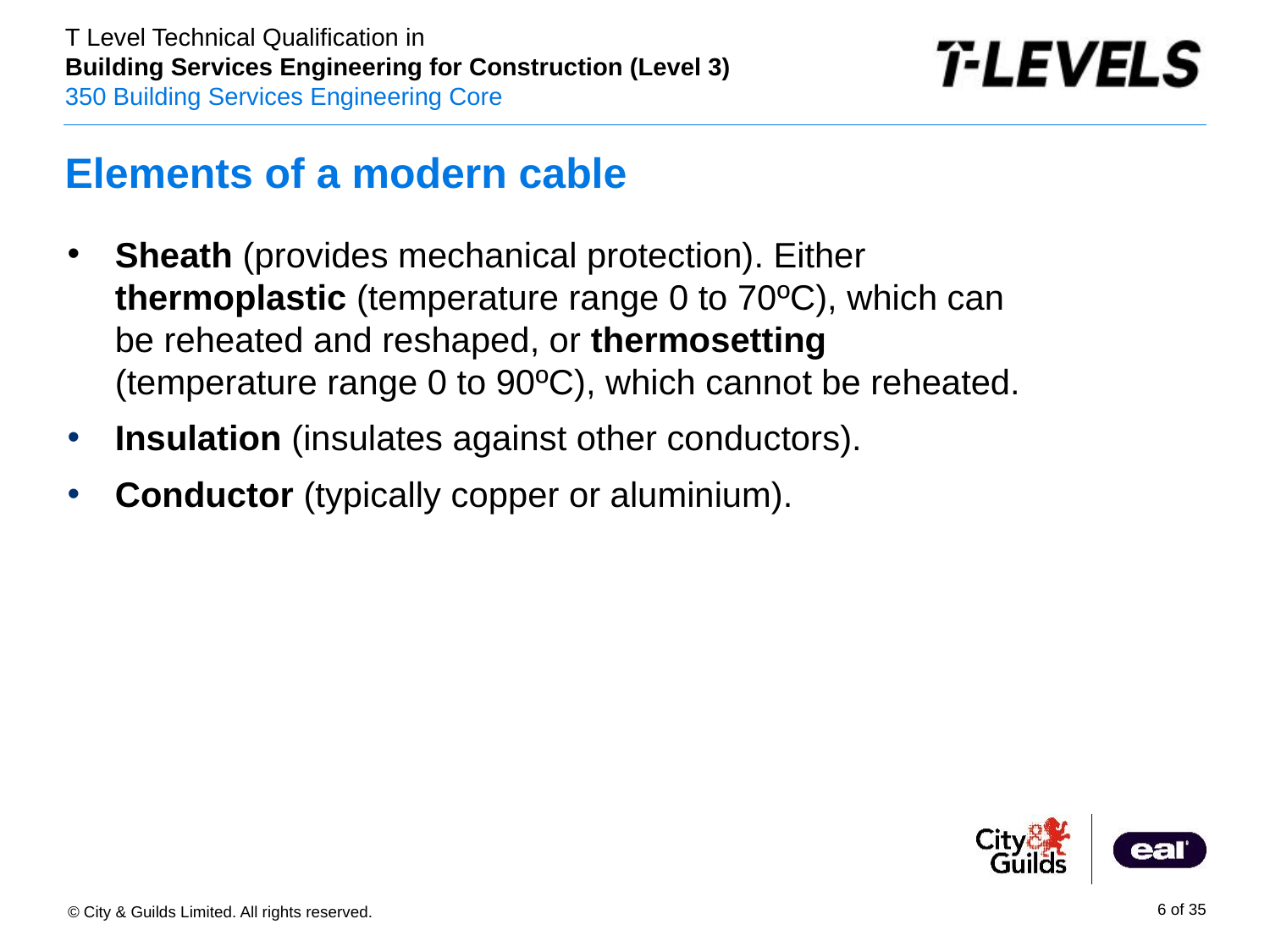

# Elements of a modern cable
Sheath (provides mechanical protection). Either thermoplastic (temperature range 0 to 70ºC), which can be reheated and reshaped, or thermosetting (temperature range 0 to 90ºC), which cannot be reheated.
Insulation (insulates against other conductors).
Conductor (typically copper or aluminium).